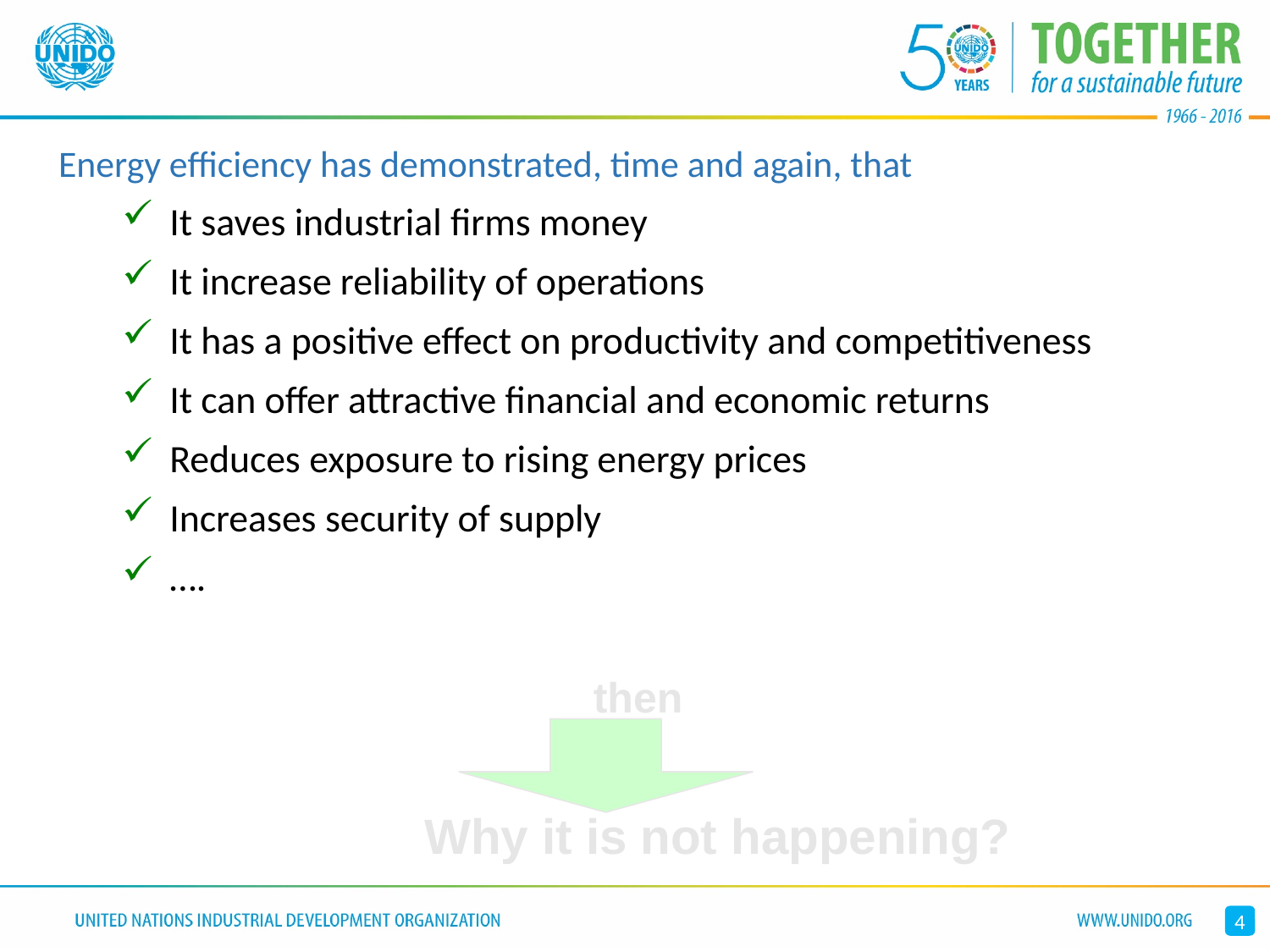

Energy efficiency has demonstrated, time and again, that
It saves industrial firms money
It increase reliability of operations
It has a positive effect on productivity and competitiveness
It can offer attractive financial and economic returns
Reduces exposure to rising energy prices
Increases security of supply
….
then

Why it is not happening?